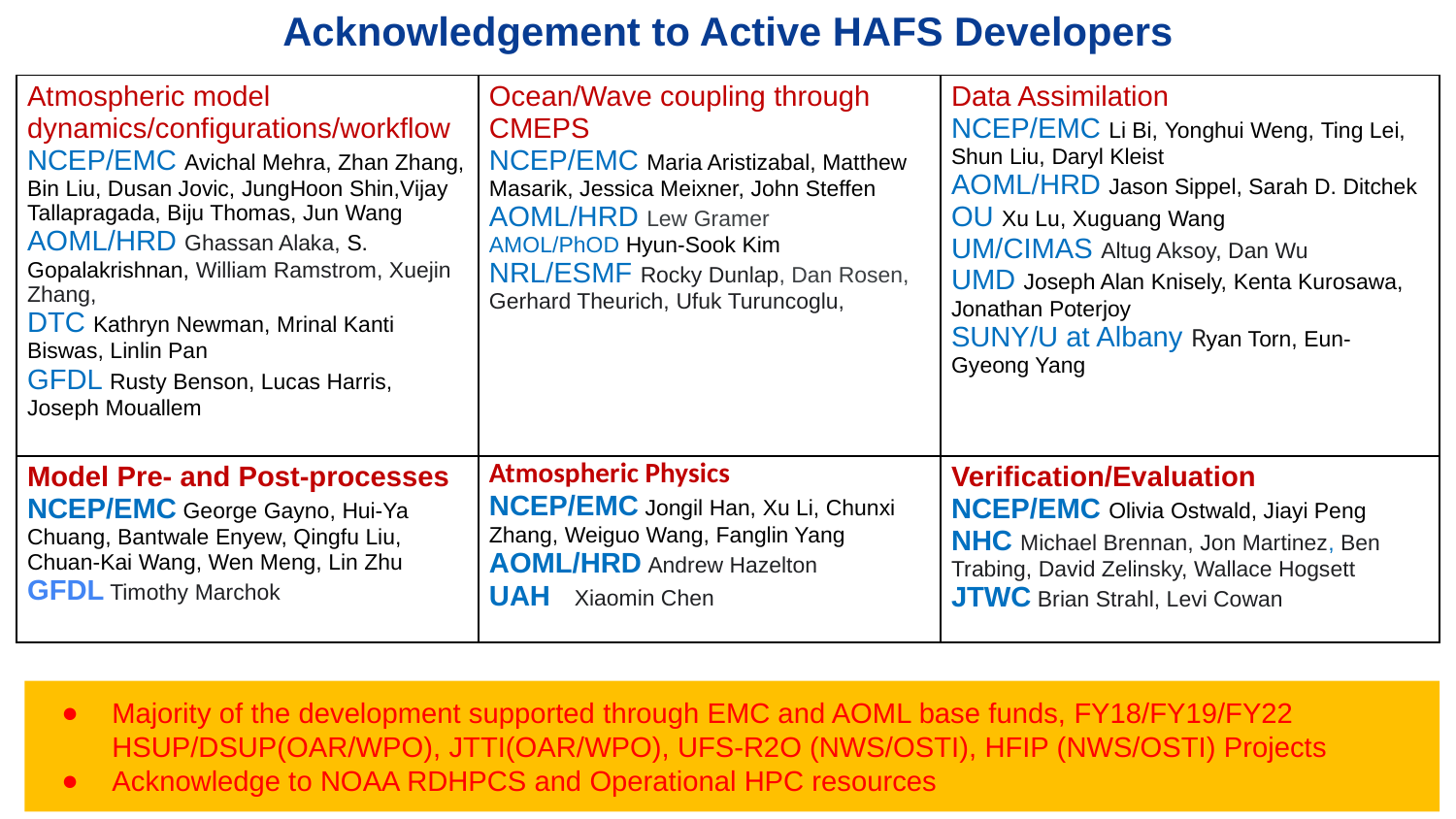

Acknowledgement to Active HAFS Developers
| Atmospheric model dynamics/configurations/workflow NCEP/EMC Avichal Mehra, Zhan Zhang, Bin Liu, Dusan Jovic, JungHoon Shin,Vijay Tallapragada, Biju Thomas, Jun Wang AOML/HRD Ghassan Alaka, S. Gopalakrishnan, William Ramstrom, Xuejin Zhang, DTC Kathryn Newman, Mrinal Kanti Biswas, Linlin Pan GFDL Rusty Benson, Lucas Harris, Joseph Mouallem | Ocean/Wave coupling through CMEPS NCEP/EMC Maria Aristizabal, Matthew Masarik, Jessica Meixner, John Steffen AOML/HRD Lew Gramer AMOL/PhOD Hyun-Sook Kim NRL/ESMF Rocky Dunlap, Dan Rosen, Gerhard Theurich, Ufuk Turuncoglu, | Data Assimilation NCEP/EMC Li Bi, Yonghui Weng, Ting Lei, Shun Liu, Daryl Kleist AOML/HRD Jason Sippel, Sarah D. Ditchek OU Xu Lu, Xuguang Wang UM/CIMAS Altug Aksoy, Dan Wu UMD Joseph Alan Knisely, Kenta Kurosawa, Jonathan Poterjoy SUNY/U at Albany Ryan Torn, Eun-Gyeong Yang |
| --- | --- | --- |
| Model Pre- and Post-processes NCEP/EMC George Gayno, Hui-Ya Chuang, Bantwale Enyew, Qingfu Liu, Chuan-Kai Wang, Wen Meng, Lin Zhu GFDL Timothy Marchok | Atmospheric Physics NCEP/EMC Jongil Han, Xu Li, Chunxi Zhang, Weiguo Wang, Fanglin Yang AOML/HRD Andrew Hazelton UAH Xiaomin Chen | Verification/Evaluation NCEP/EMC Olivia Ostwald, Jiayi Peng NHC Michael Brennan, Jon Martinez, Ben Trabing, David Zelinsky, Wallace Hogsett JTWC Brian Strahl, Levi Cowan |
Majority of the development supported through EMC and AOML base funds, FY18/FY19/FY22 HSUP/DSUP(OAR/WPO), JTTI(OAR/WPO), UFS-R2O (NWS/OSTI), HFIP (NWS/OSTI) Projects
Acknowledge to NOAA RDHPCS and Operational HPC resources